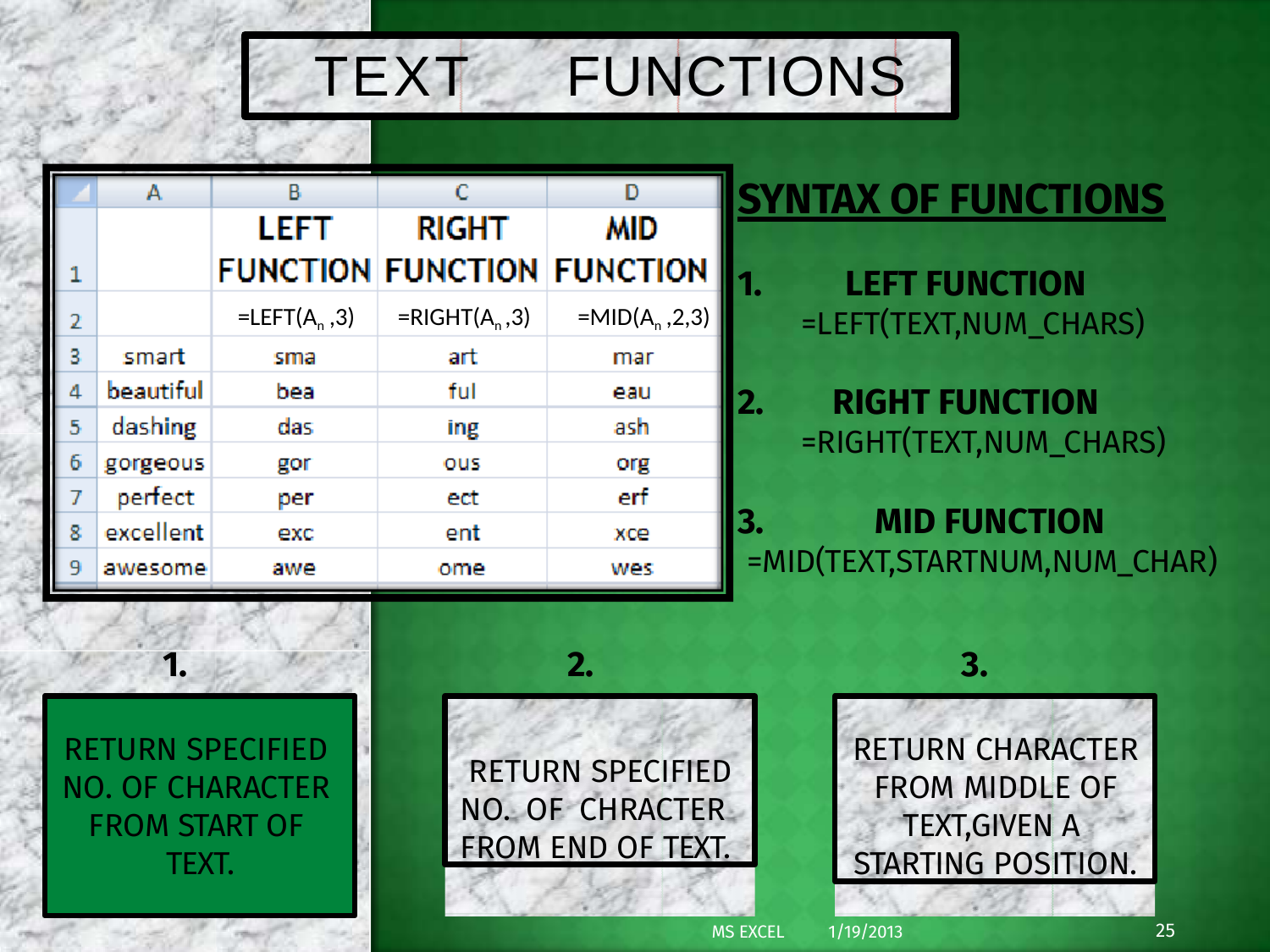

# TEXT	FUNCTIONS

SYNTAX OF FUNCTIONS

1.	LEFT FUNCTION
=LEFT(TEXT,NUM_CHARS)
=LEFT(An ,3)
=RIGHT(An ,3)
=MID(An ,2,3)
RIGHT FUNCTION
=RIGHT(TEXT,NUM_CHARS)

MID FUNCTION
=MID(TEXT,STARTNUM,NUM_CHAR)

1.
2.
3.

RETURN SPECIFIED  NO. OF CHARACTER  FROM START OF  TEXT.

RETURN SPECIFIED  NO. OF CHRACTER  FROM END OF TEXT.

RETURN CHARACTER  FROM MIDDLE OF  TEXT,GIVEN A  STARTING POSITION.
25
1/19/2013
MS EXCEL